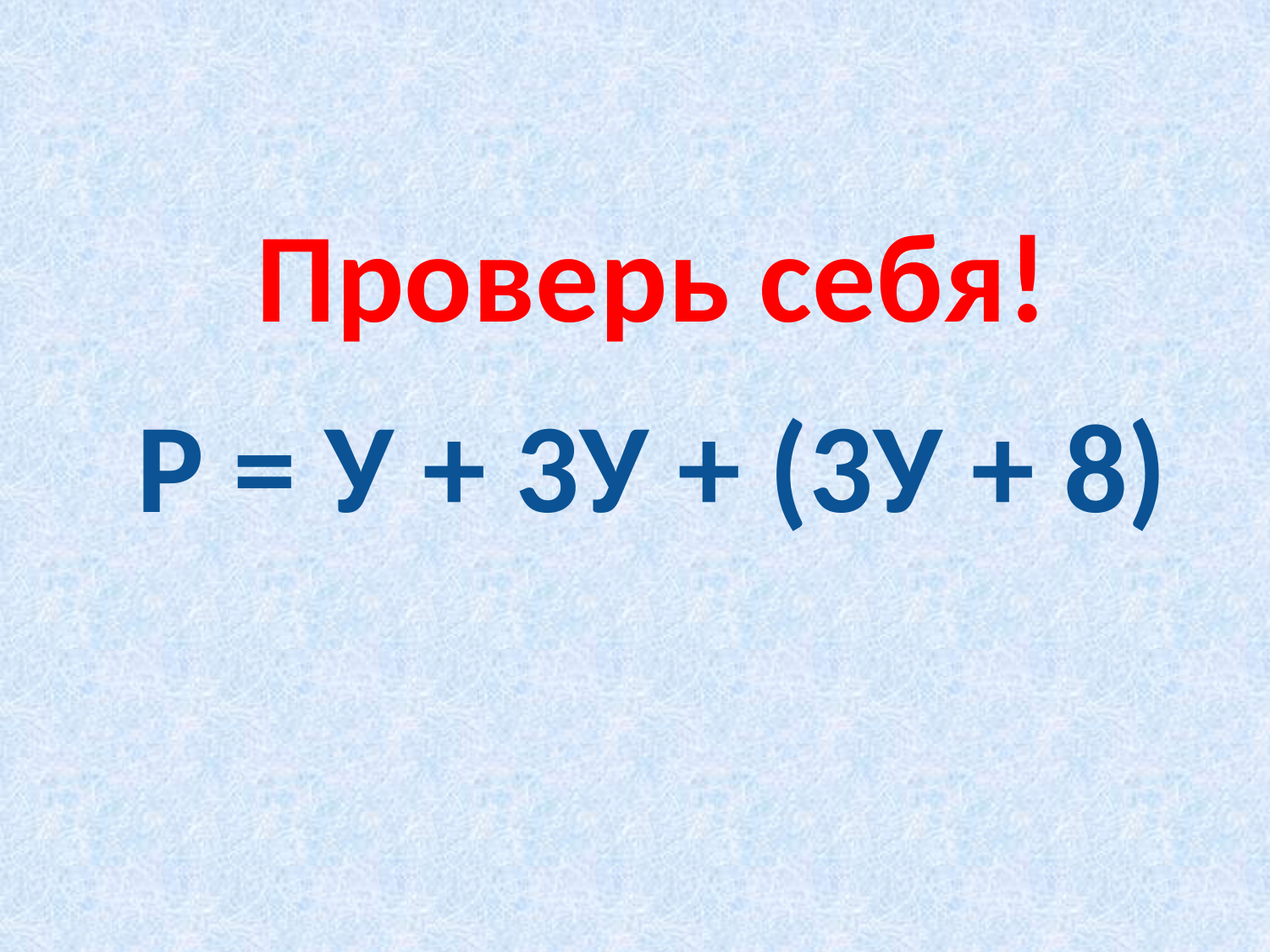

Проверь себя!

Р = У + 3У + (3У + 8)